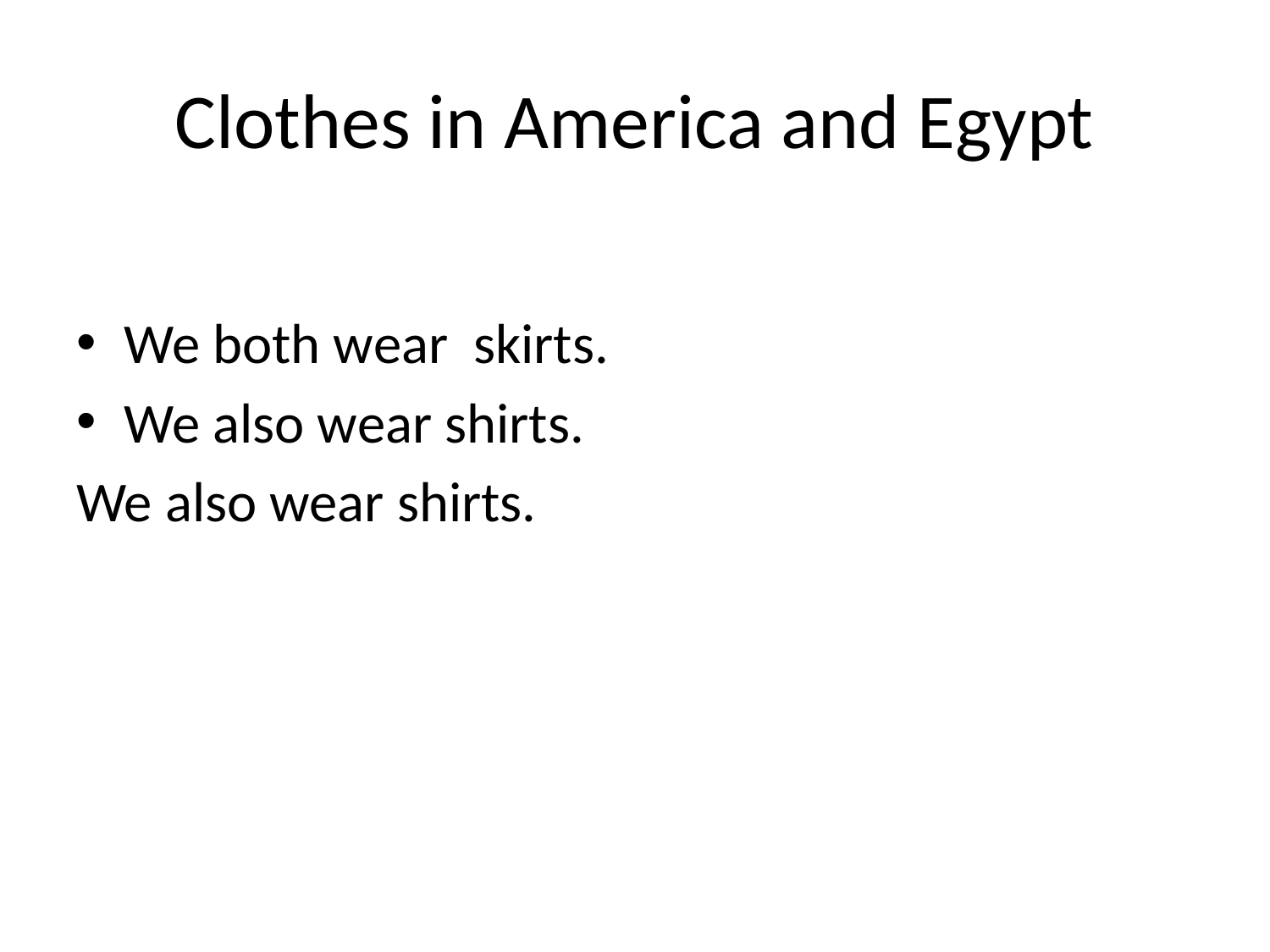

# Clothes in America and Egypt

We both wear  skirts.
We also wear shirts.
We also wear shirts.